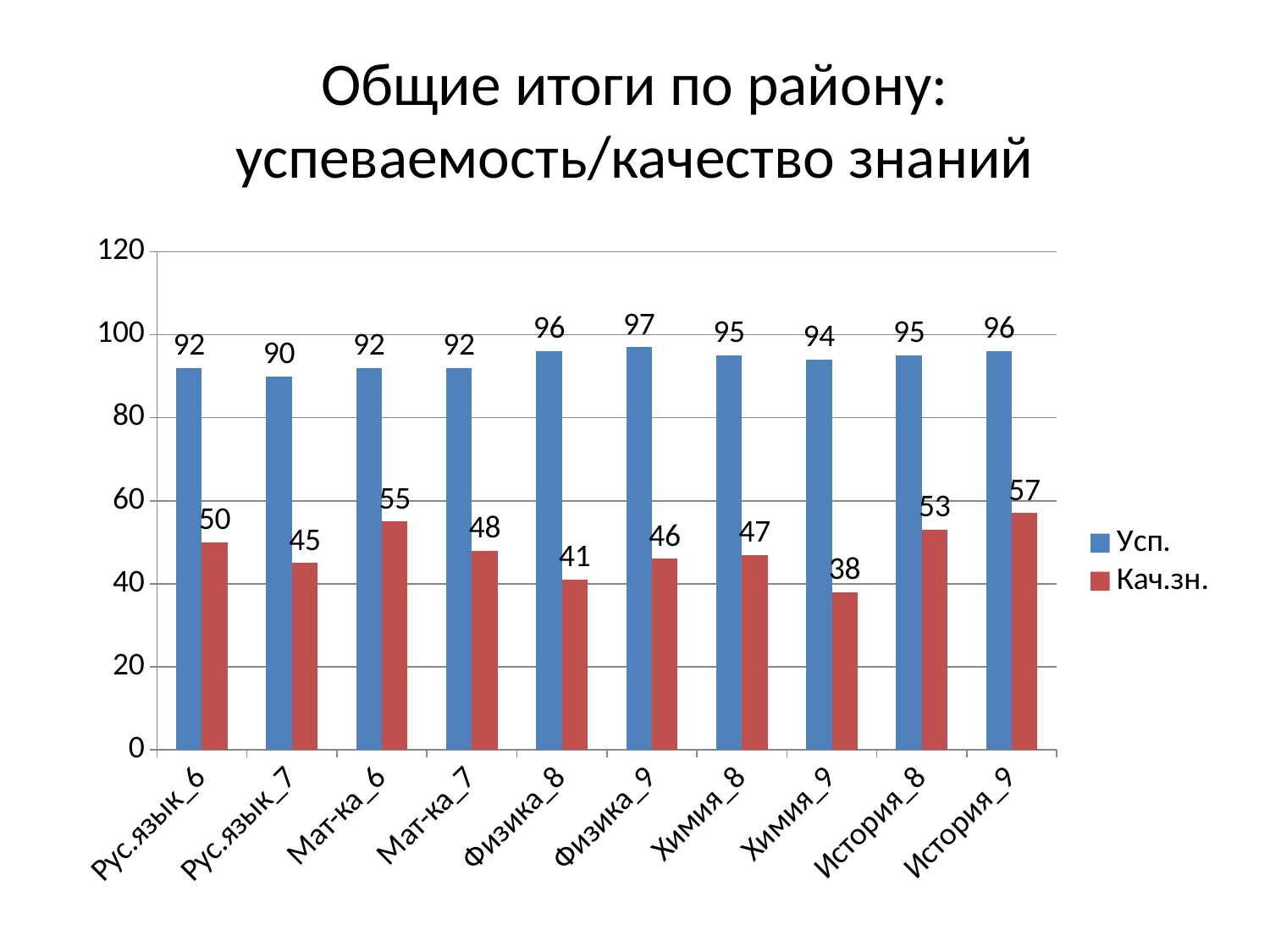

# Общие итоги по району: успеваемость/качество знаний

### Chart

| Category | Усп. | Кач.зн. |
|---|---|---|
| Рус.язык_6 | 92.0 | 50.0 |
| Рус.язык_7 | 90.0 | 45.0 |
| Мат-ка_6 | 92.0 | 55.0 |
| Мат-ка_7 | 92.0 | 48.0 |
| Физика_8 | 96.0 | 41.0 |
| Физика_9 | 97.0 | 46.0 |
| Химия_8 | 95.0 | 47.0 |
| Химия_9 | 94.0 | 38.0 |
| История_8 | 95.0 | 53.0 |
| История_9 | 96.0 | 57.0 |